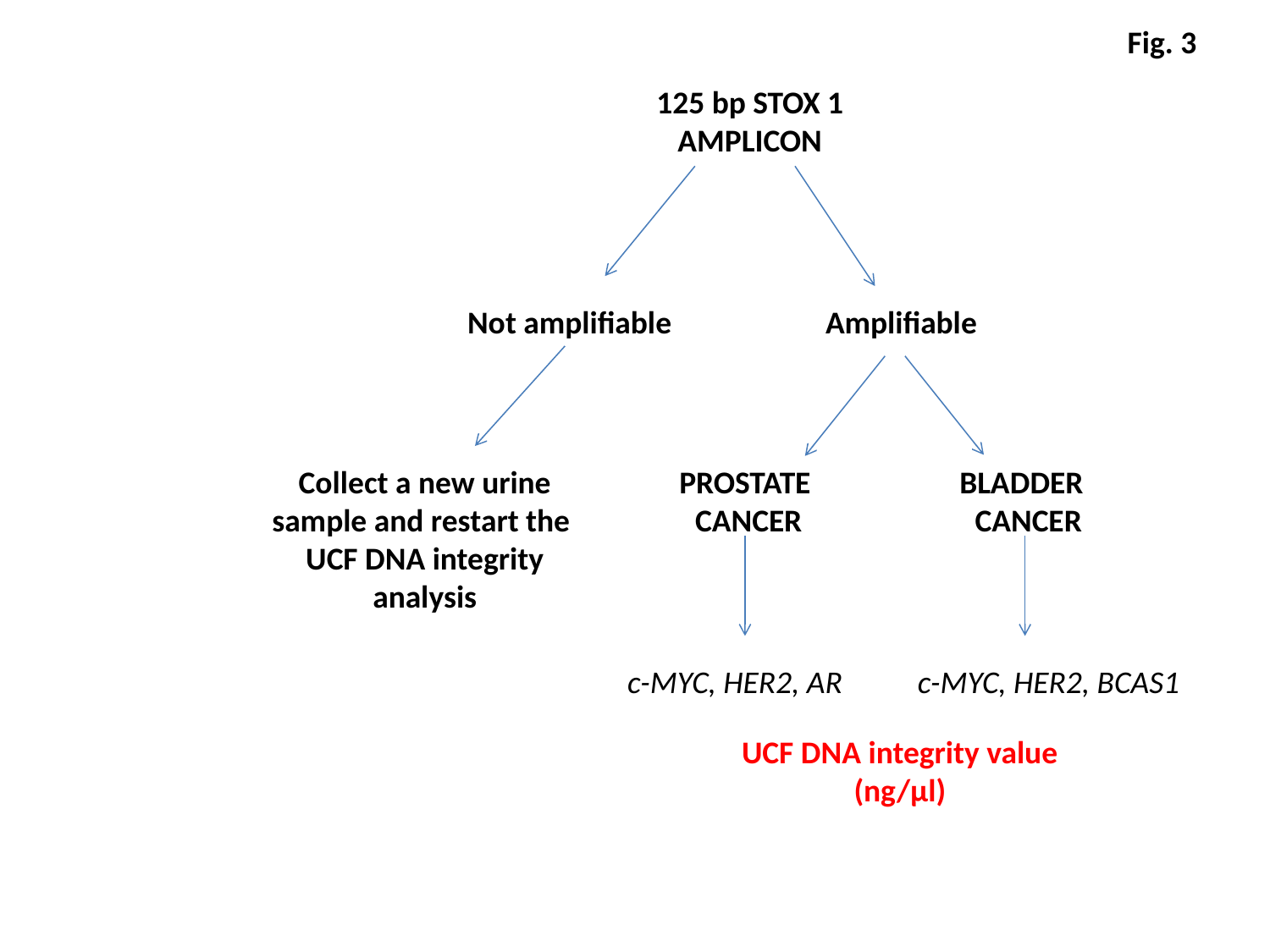

Fig. 3
125 bp STOX 1 AMPLICON

Not amplifiable
Amplifiable
PROSTATE
 CANCER
BLADDER
 CANCER
c-MYC, HER2, AR
c-MYC, HER2, BCAS1
Collect a new urine sample and restart the
UCF DNA integrity analysis
UCF DNA integrity value (ng/µl)